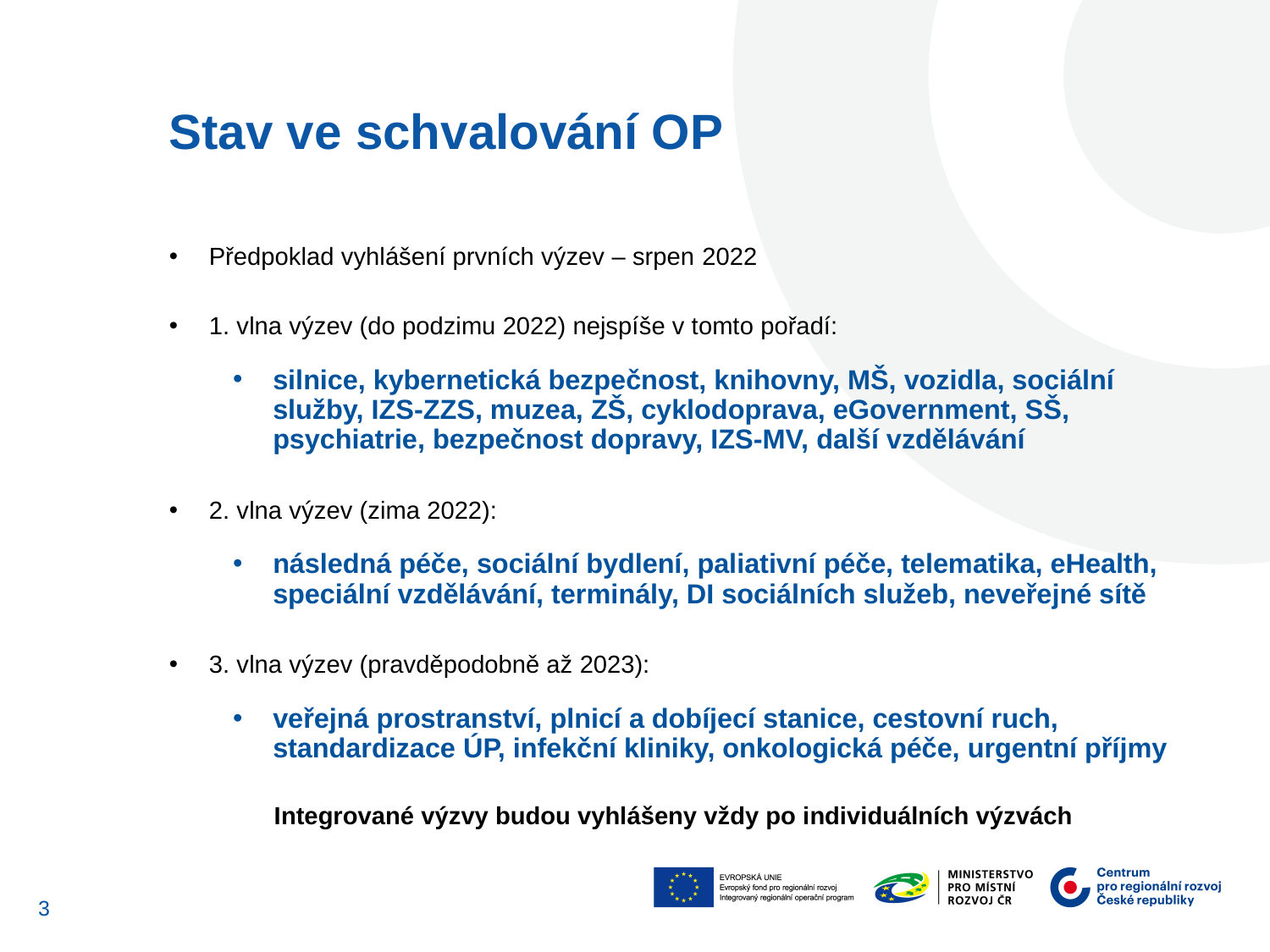

Stav ve schvalování OP
Předpoklad vyhlášení prvních výzev – srpen 2022

1. vlna výzev (do podzimu 2022) nejspíše v tomto pořadí:
silnice, kybernetická bezpečnost, knihovny, MŠ, vozidla, sociální služby, IZS-ZZS, muzea, ZŠ, cyklodoprava, eGovernment, SŠ, psychiatrie, bezpečnost dopravy, IZS-MV, další vzdělávání

2. vlna výzev (zima 2022):
následná péče, sociální bydlení, paliativní péče, telematika, eHealth, speciální vzdělávání, terminály, DI sociálních služeb, neveřejné sítě

3. vlna výzev (pravděpodobně až 2023):
veřejná prostranství, plnicí a dobíjecí stanice, cestovní ruch, standardizace ÚP, infekční kliniky, onkologická péče, urgentní příjmy

Integrované výzvy budou vyhlášeny vždy po individuálních výzvách
3